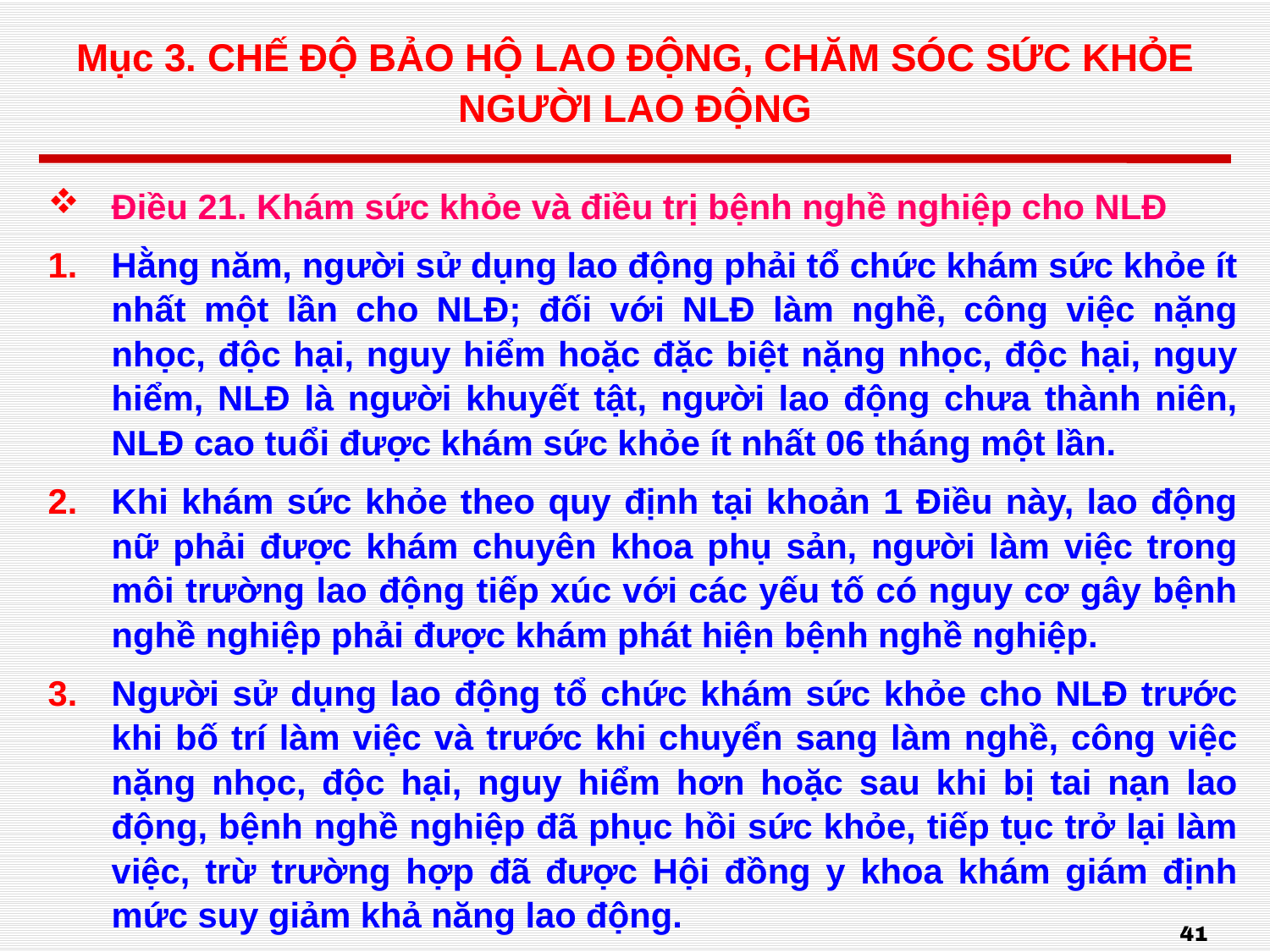

# Mục 3. CHẾ ĐỘ BẢO HỘ LAO ĐỘNG, CHĂM SÓC SỨC KHỎE NGƯỜI LAO ĐỘNG
Điều 21. Khám sức khỏe và điều trị bệnh nghề nghiệp cho NLĐ
Hằng năm, người sử dụng lao động phải tổ chức khám sức khỏe ít nhất một lần cho NLĐ; đối với NLĐ làm nghề, công việc nặng nhọc, độc hại, nguy hiểm hoặc đặc biệt nặng nhọc, độc hại, nguy hiểm, NLĐ là người khuyết tật, người lao động chưa thành niên, NLĐ cao tuổi được khám sức khỏe ít nhất 06 tháng một lần.
Khi khám sức khỏe theo quy định tại khoản 1 Điều này, lao động nữ phải được khám chuyên khoa phụ sản, người làm việc trong môi trường lao động tiếp xúc với các yếu tố có nguy cơ gây bệnh nghề nghiệp phải được khám phát hiện bệnh nghề nghiệp.
Người sử dụng lao động tổ chức khám sức khỏe cho NLĐ trước khi bố trí làm việc và trước khi chuyển sang làm nghề, công việc nặng nhọc, độc hại, nguy hiểm hơn hoặc sau khi bị tai nạn lao động, bệnh nghề nghiệp đã phục hồi sức khỏe, tiếp tục trở lại làm việc, trừ trường hợp đã được Hội đồng y khoa khám giám định mức suy giảm khả năng lao động.